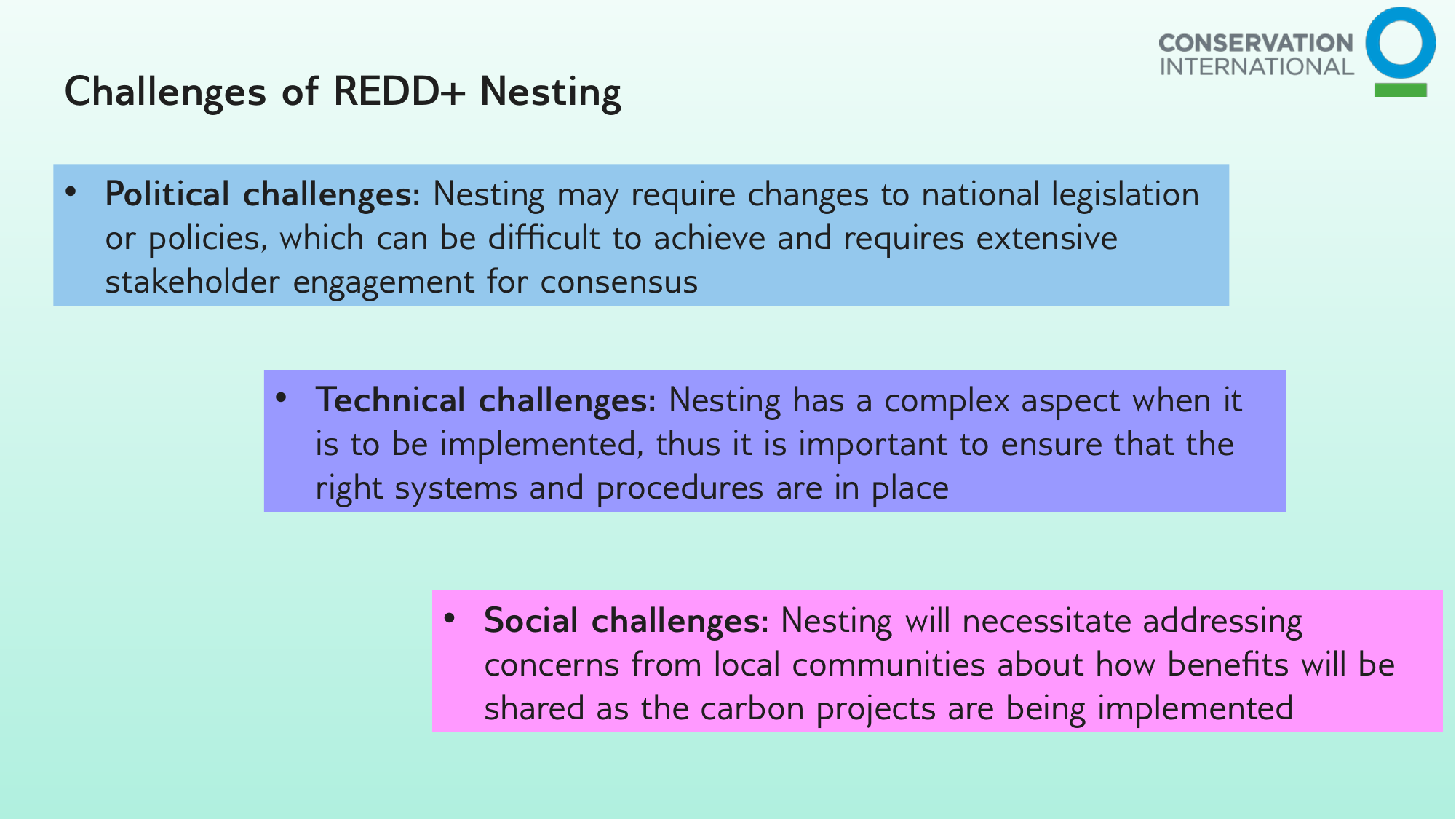

Challenges of REDD+ Nesting
Political challenges: Nesting may require changes to national legislation or policies, which can be difficult to achieve and requires extensive stakeholder engagement for consensus
Technical challenges: Nesting has a complex aspect when it is to be implemented, thus it is important to ensure that the right systems and procedures are in place
Social challenges: Nesting will necessitate addressing concerns from local communities about how benefits will be shared as the carbon projects are being implemented